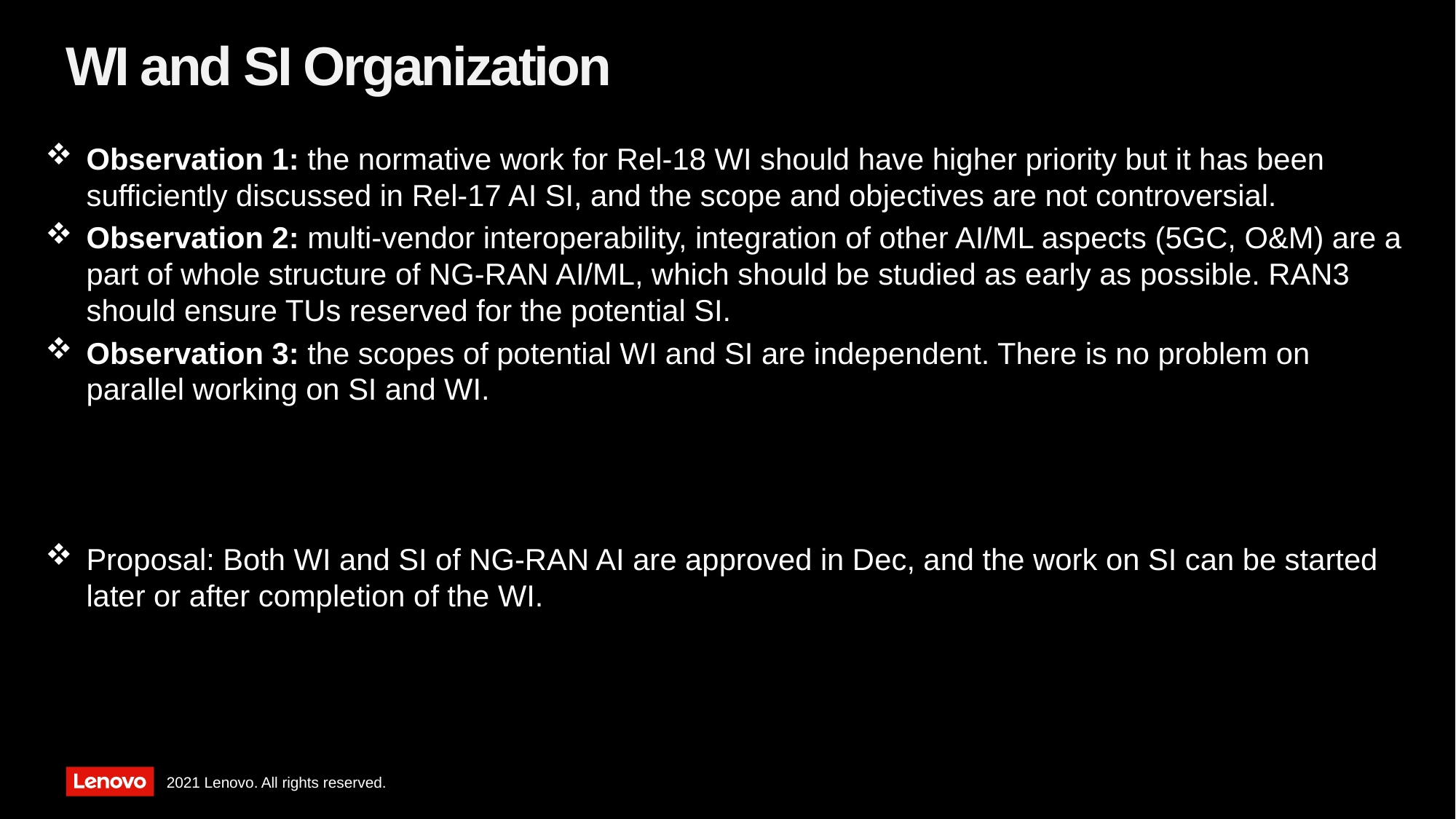

# WI and SI Organization
Observation 1: the normative work for Rel-18 WI should have higher priority but it has been sufficiently discussed in Rel-17 AI SI, and the scope and objectives are not controversial.
Observation 2: multi-vendor interoperability, integration of other AI/ML aspects (5GC, O&M) are a part of whole structure of NG-RAN AI/ML, which should be studied as early as possible. RAN3 should ensure TUs reserved for the potential SI.
Observation 3: the scopes of potential WI and SI are independent. There is no problem on parallel working on SI and WI.

Proposal: Both WI and SI of NG-RAN AI are approved in Dec, and the work on SI can be started later or after completion of the WI.